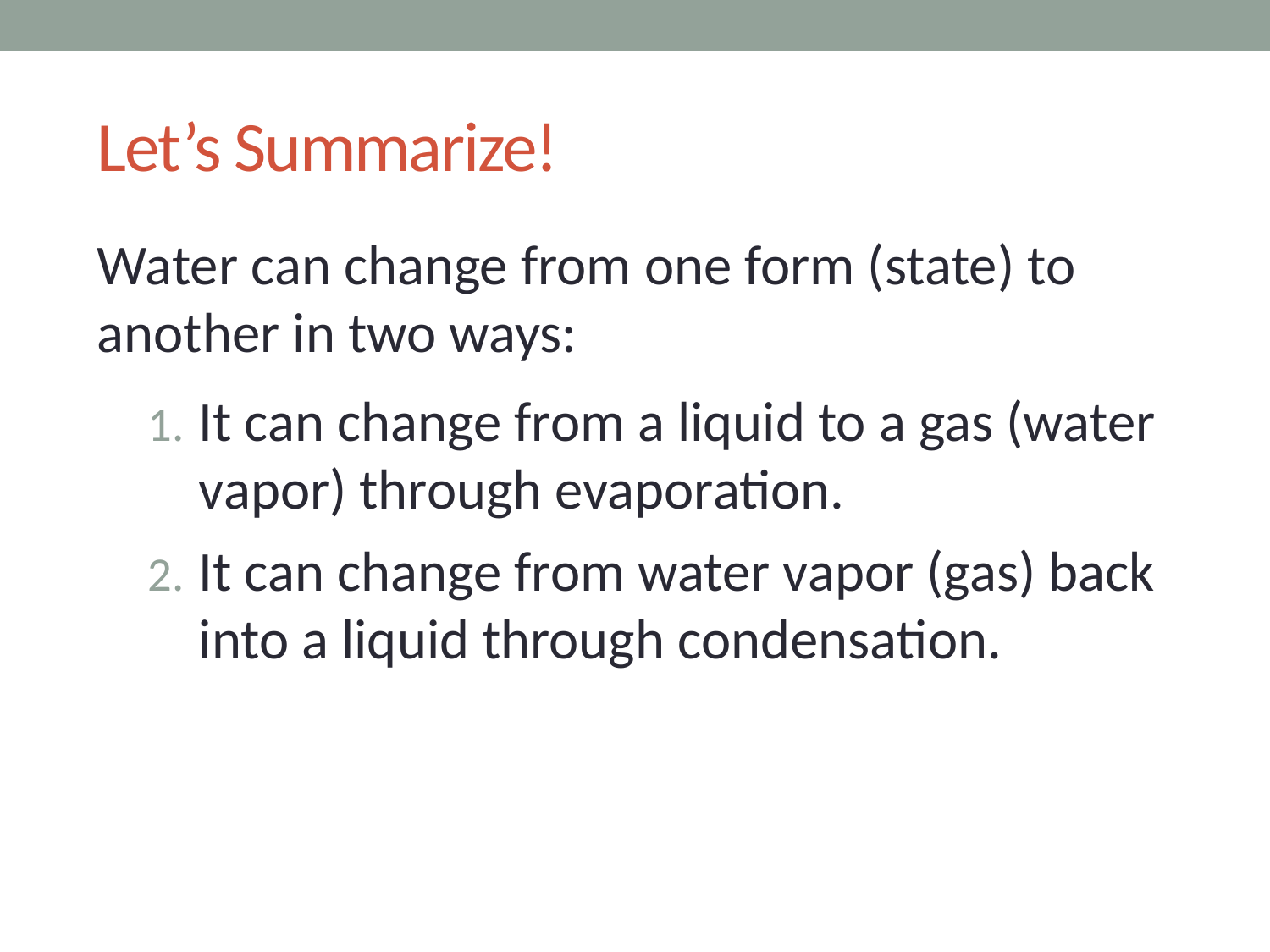

# Let’s Summarize!
Water can change from one form (state) to another in two ways:
It can change from a liquid to a gas (water vapor) through evaporation.
It can change from water vapor (gas) back
into a liquid through condensation.